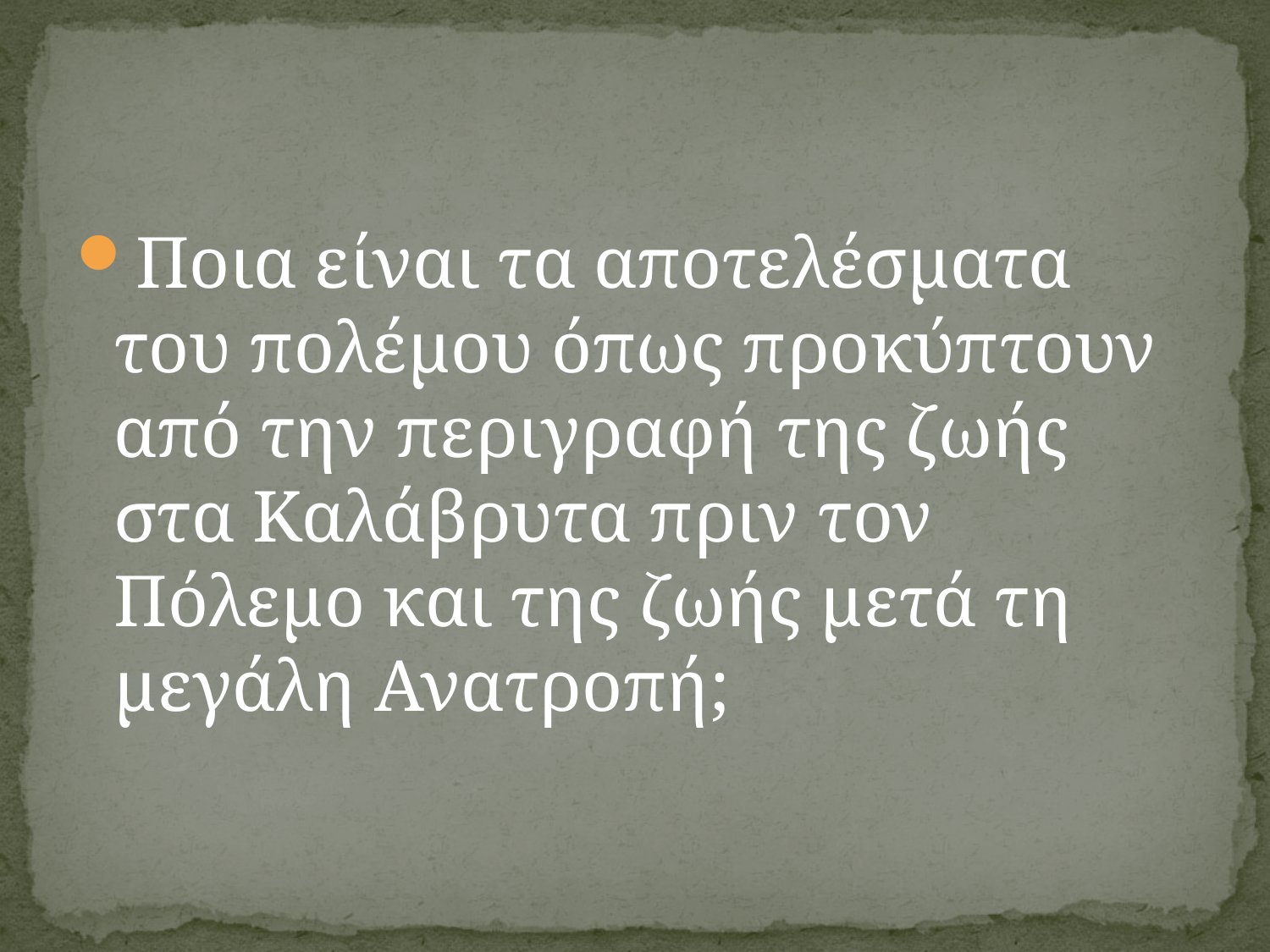

#
Ποια είναι τα αποτελέσματα του πολέμου όπως προκύπτουν από την περιγραφή της ζωής στα Καλάβρυτα πριν τον Πόλεμo και της ζωής μετά τη μεγάλη Ανατροπή;